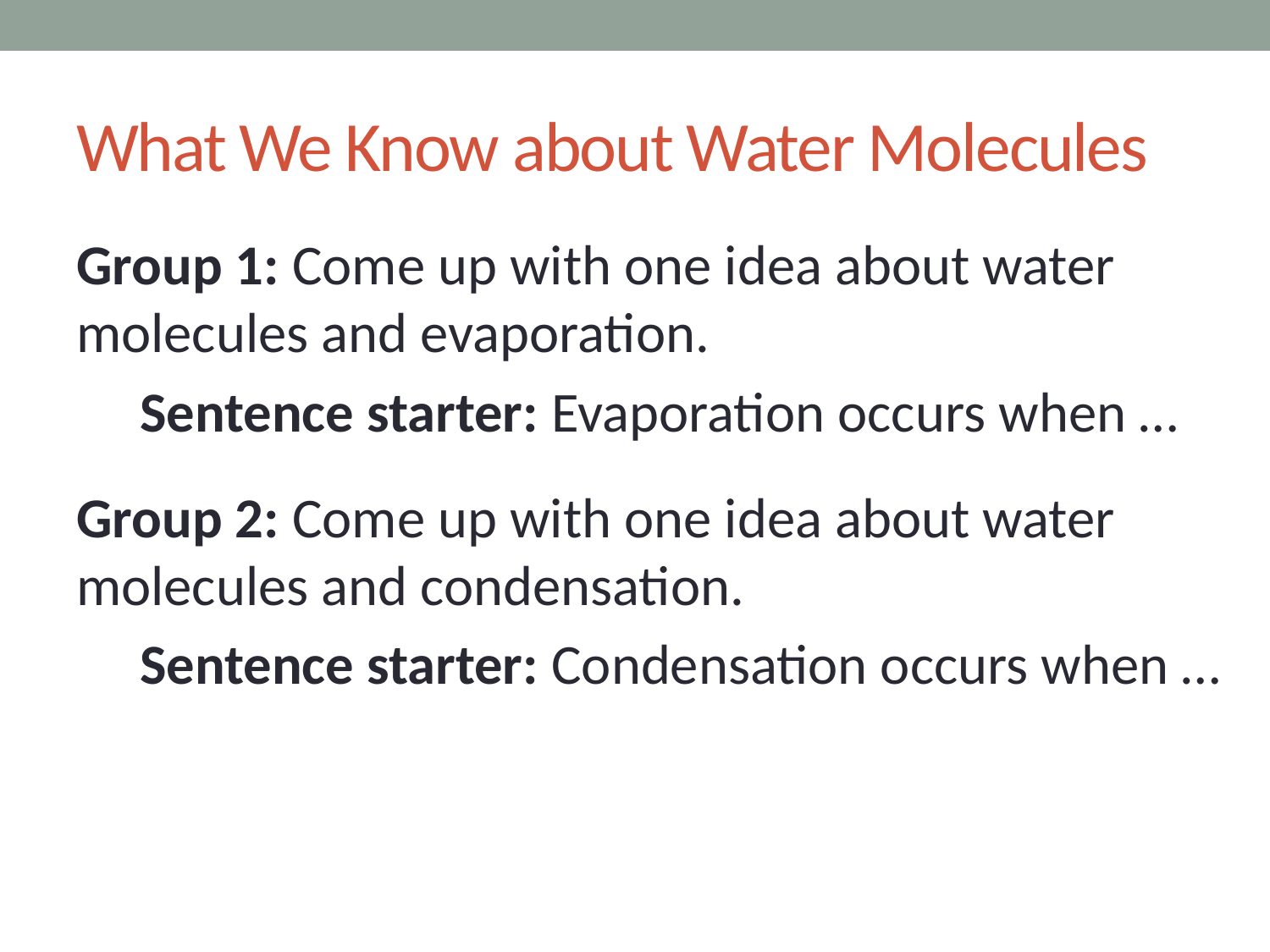

# What We Know about Water Molecules
Group 1: Come up with one idea about water molecules and evaporation.
Sentence starter: Evaporation occurs when …
Group 2: Come up with one idea about water molecules and condensation.
Sentence starter: Condensation occurs when …